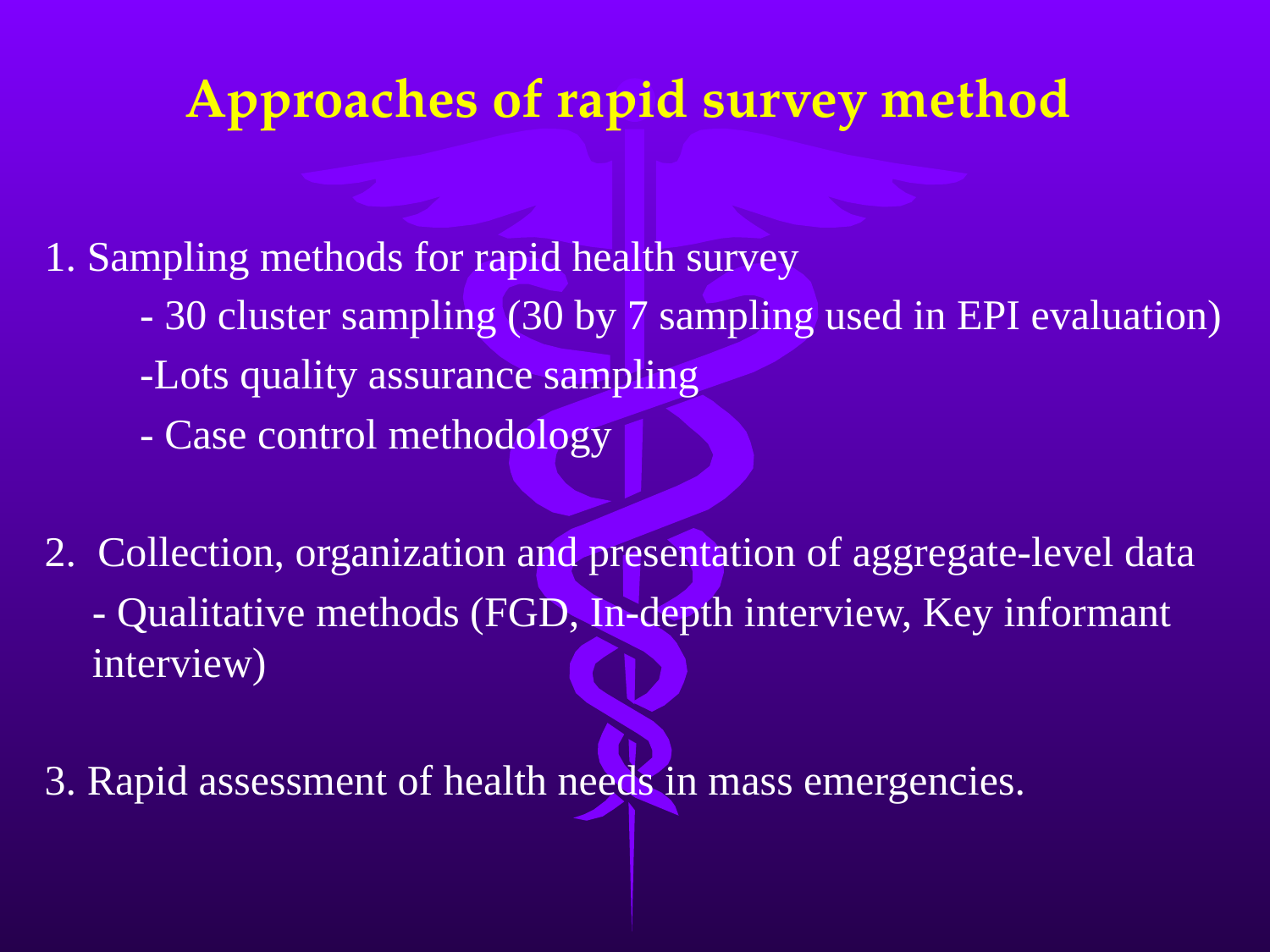

# Approaches of rapid survey method
1. Sampling methods for rapid health survey
         - 30 cluster sampling (30 by 7 sampling used in EPI evaluation)
         -Lots quality assurance sampling
         - Case control methodology

2.  Collection, organization and presentation of aggregate-level data
	- Qualitative methods (FGD, In-depth interview, Key informant interview)

3. Rapid assessment of health needs in mass emergencies.